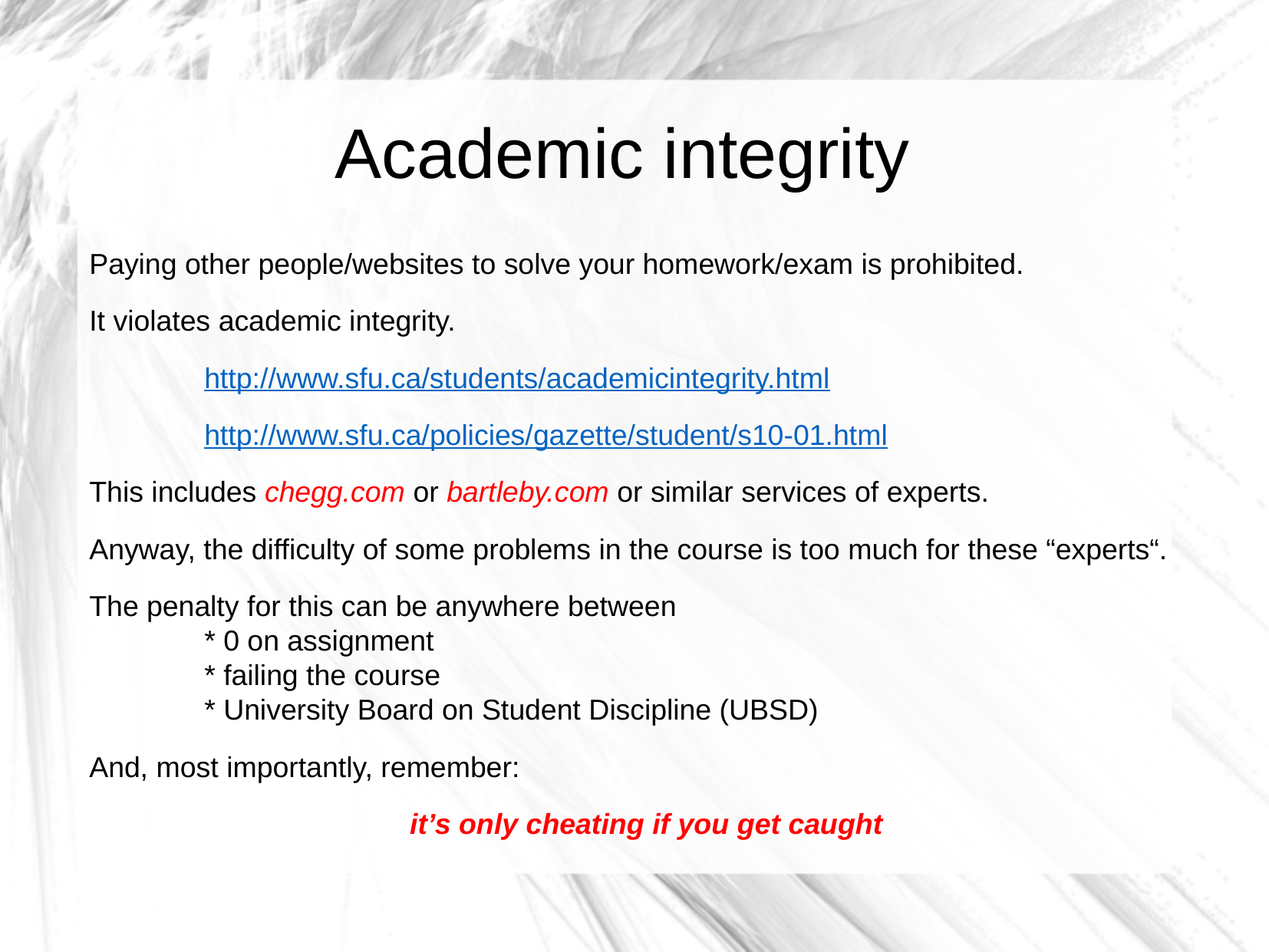

Academic integrity
Paying other people/websites to solve your homework/exam is prohibited.
It violates academic integrity.
	http://www.sfu.ca/students/academicintegrity.html
	http://www.sfu.ca/policies/gazette/student/s10-01.html
This includes chegg.com or bartleby.com or similar services of experts.
Anyway, the difficulty of some problems in the course is too much for these “experts“.
The penalty for this can be anywhere between
	* 0 on assignment
	* failing the course
	* University Board on Student Discipline (UBSD)
And, most importantly, remember:
it’s only cheating if you get caught